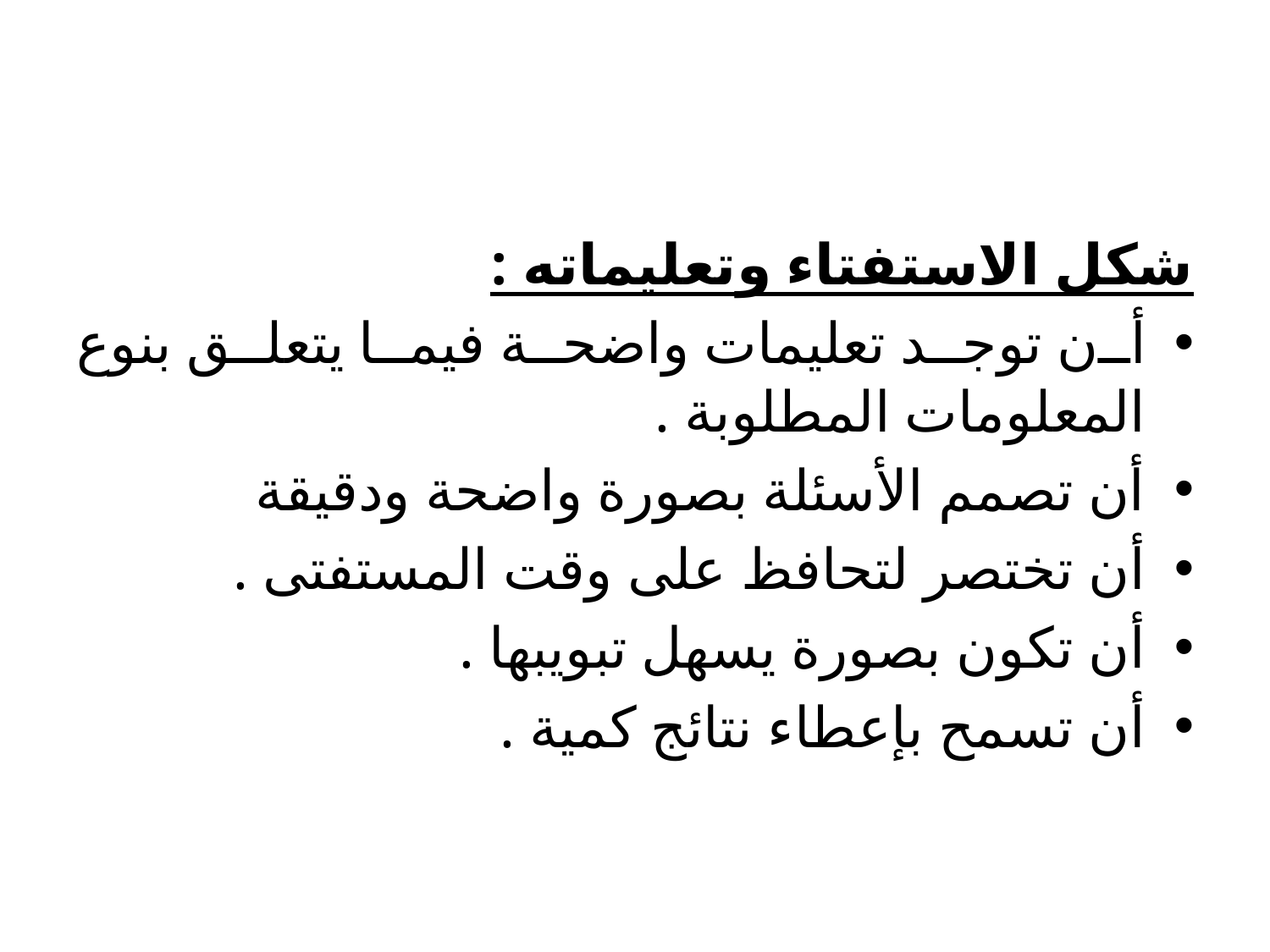

#
شكل الاستفتاء وتعليماته :
أن توجد تعليمات واضحة فيما يتعلق بنوع المعلومات المطلوبة .
أن تصمم الأسئلة بصورة واضحة ودقيقة
أن تختصر لتحافظ على وقت المستفتى .
أن تكون بصورة يسهل تبويبها .
أن تسمح بإعطاء نتائج كمية .